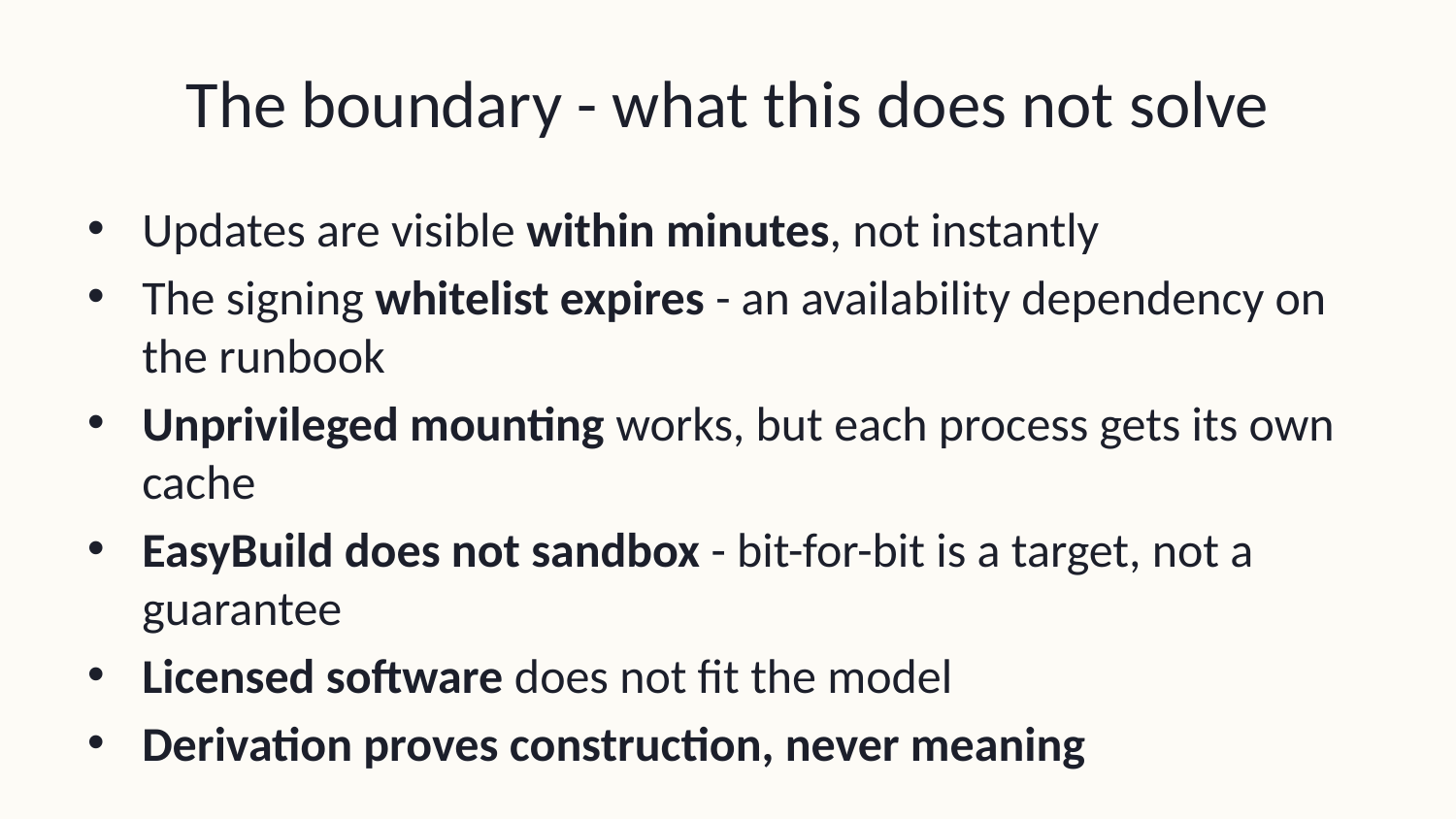

# The boundary - what this does not solve
Updates are visible within minutes, not instantly
The signing whitelist expires - an availability dependency on the runbook
Unprivileged mounting works, but each process gets its own cache
EasyBuild does not sandbox - bit-for-bit is a target, not a guarantee
Licensed software does not fit the model
Derivation proves construction, never meaning